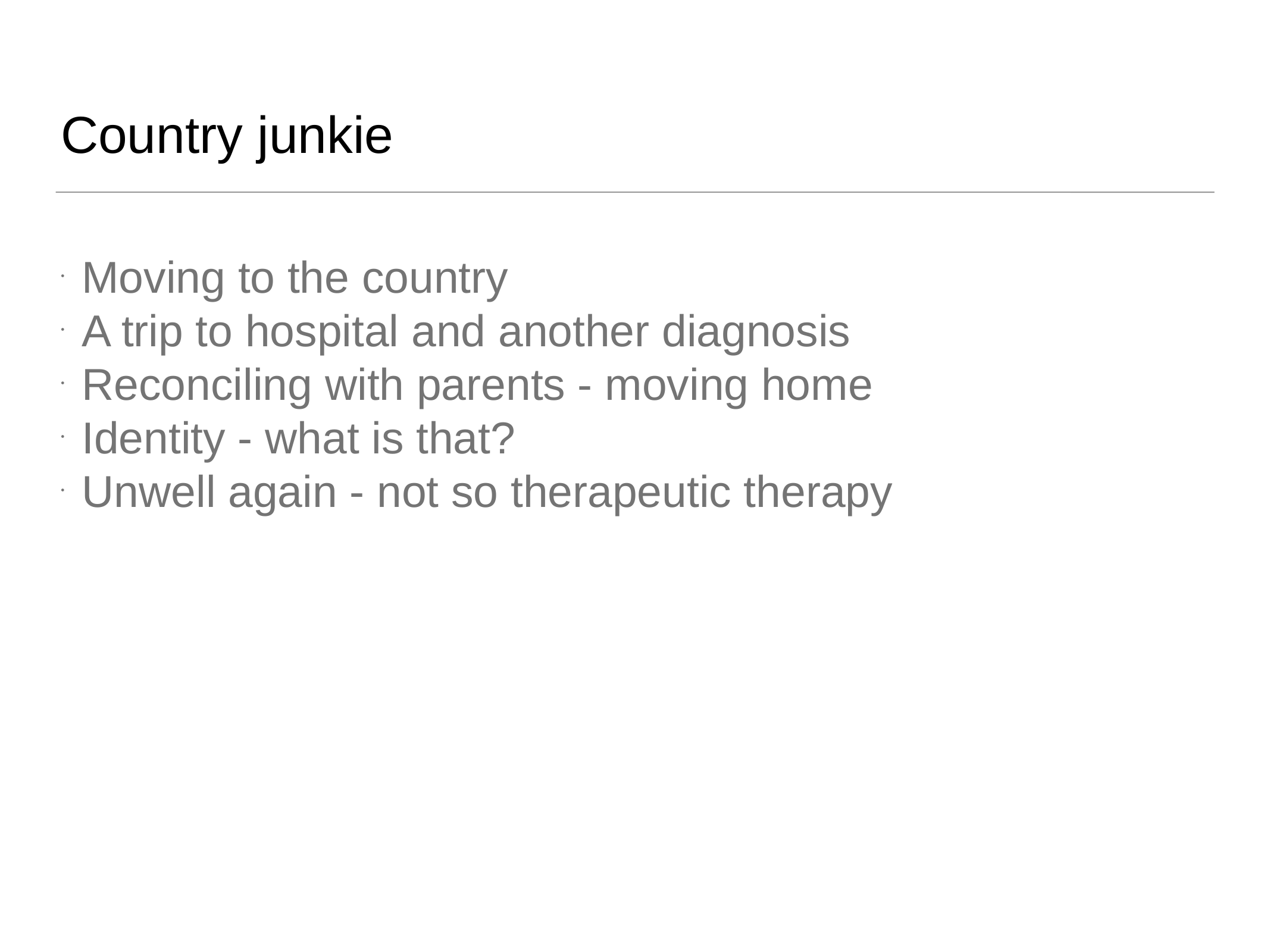

Country junkie

Moving to the country
A trip to hospital and another diagnosis
Reconciling with parents - moving home
Identity - what is that?
Unwell again - not so therapeutic therapy